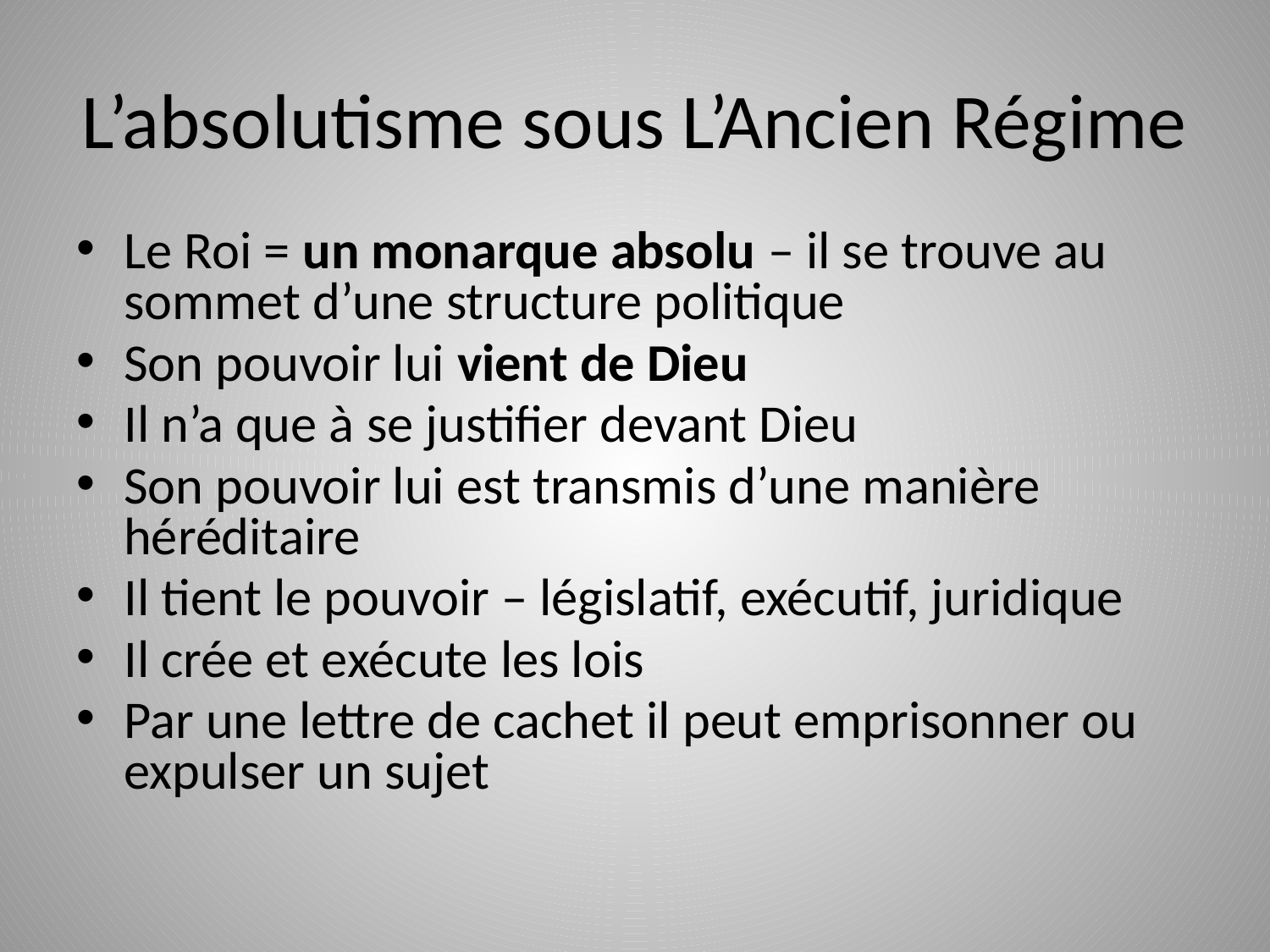

# L’absolutisme sous L’Ancien Régime
Le Roi = un monarque absolu – il se trouve au sommet d’une structure politique
Son pouvoir lui vient de Dieu
Il n’a que à se justifier devant Dieu
Son pouvoir lui est transmis d’une manière héréditaire
Il tient le pouvoir – législatif, exécutif, juridique
Il crée et exécute les lois
Par une lettre de cachet il peut emprisonner ou expulser un sujet